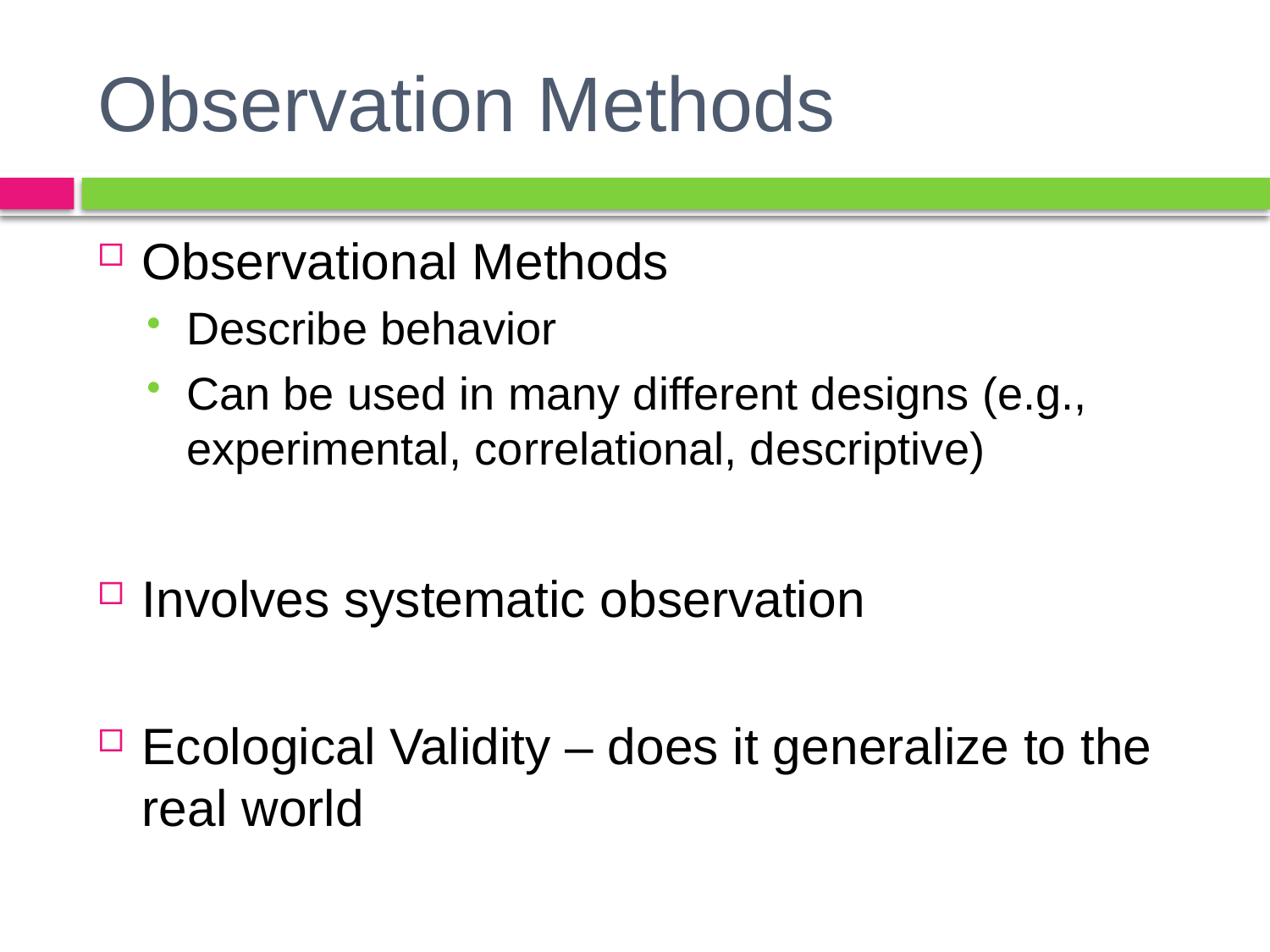

# Observation Methods
Observational Methods
Describe behavior
Can be used in many different designs (e.g., experimental, correlational, descriptive)

Involves systematic observation

Ecological Validity – does it generalize to the real world